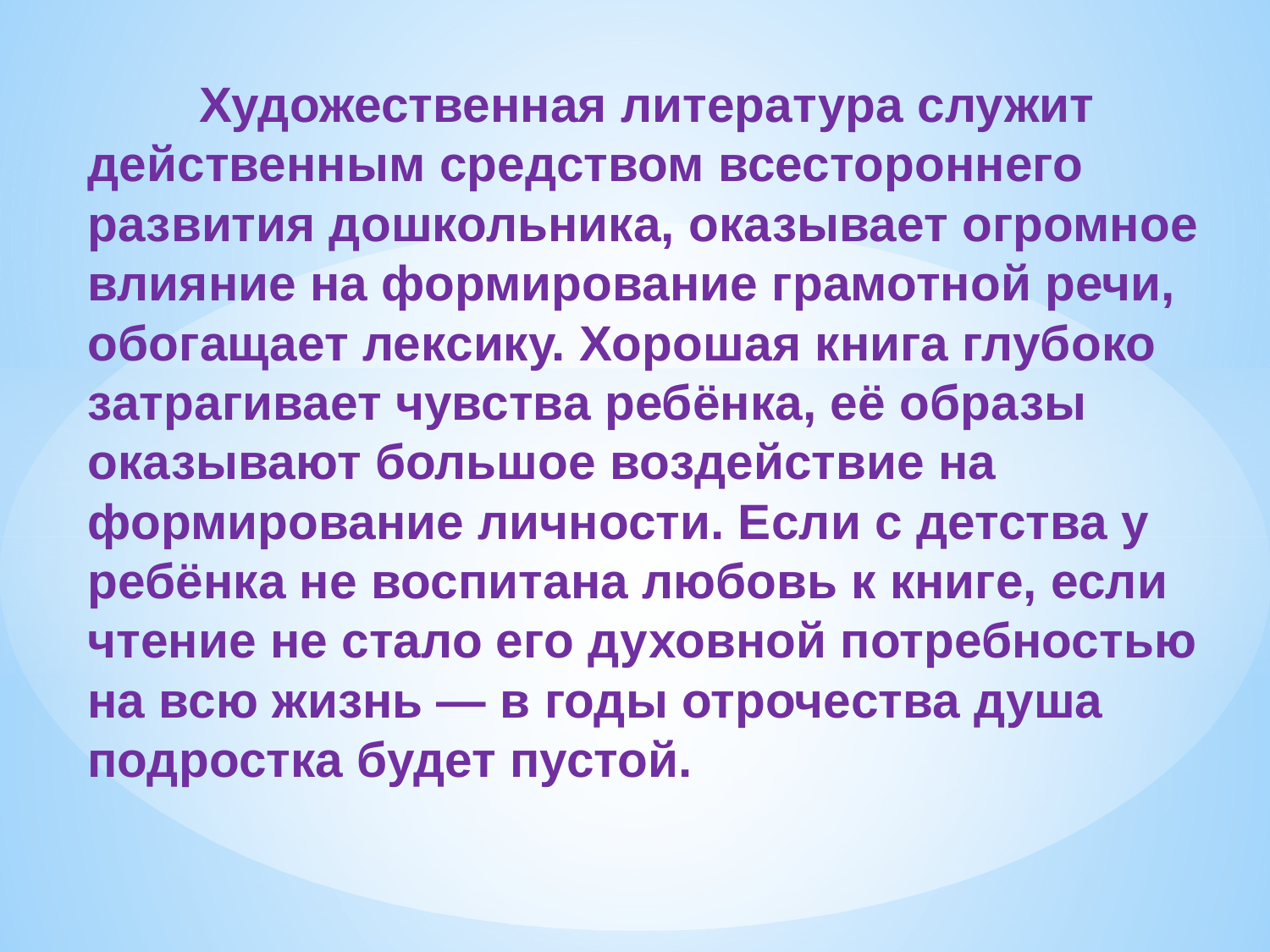

Художественная литература служит действенным средством всестороннего развития дошкольника, оказывает огромное влияние на формирование грамотной речи, обогащает лексику. Хорошая книга глубоко затрагивает чувства ребёнка, её образы оказывают большое воздействие на формирование личности. Если с детства у ребёнка не воспитана любовь к книге, если чтение не стало его духовной потребностью на всю жизнь — в годы отрочества душа подростка будет пустой.